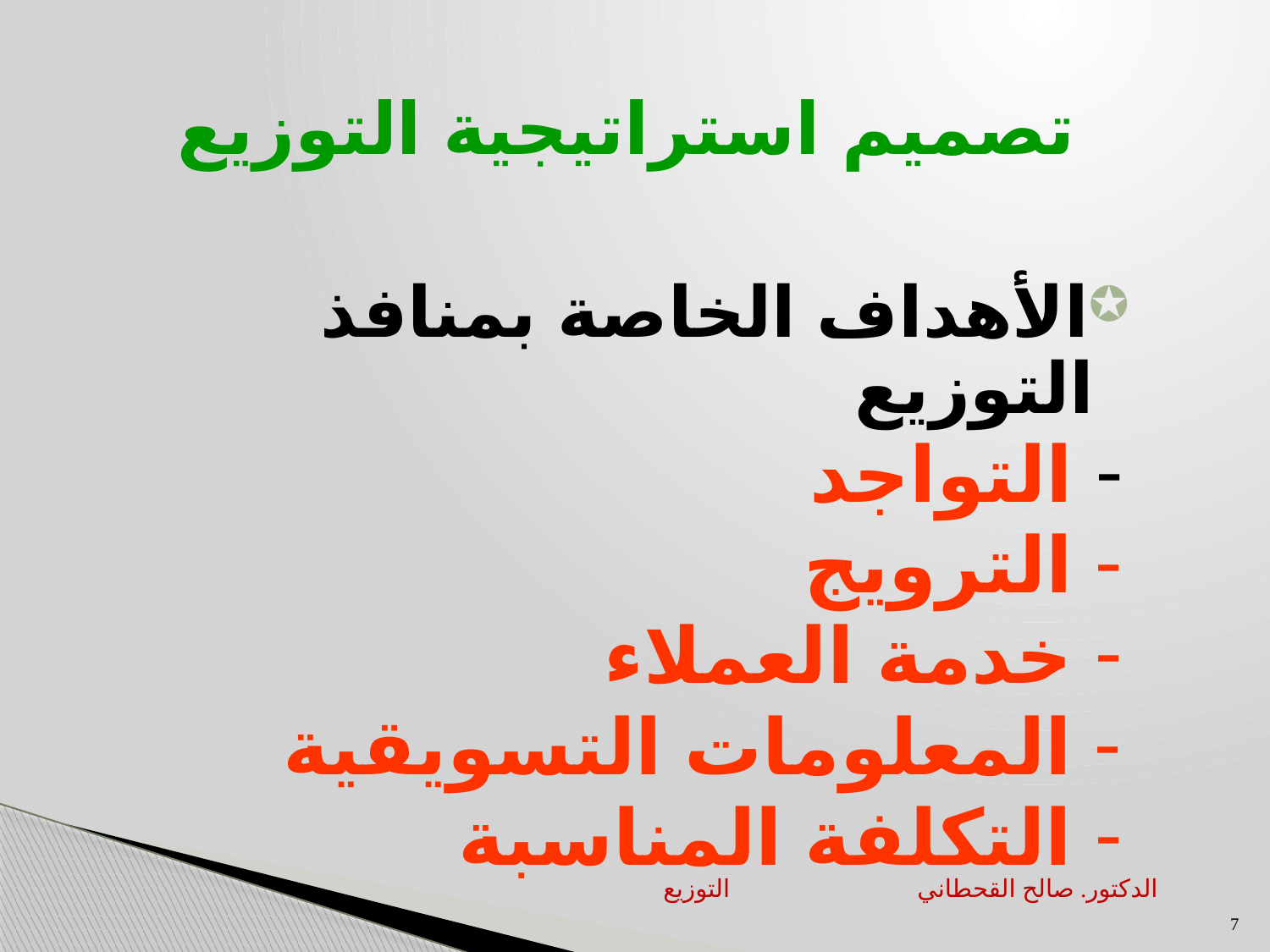

# تصميم استراتيجية التوزيع
الأهداف الخاصة بمنافذ التوزيع
- التواجد
- الترويج
- خدمة العملاء
- المعلومات التسويقية
- التكلفة المناسبة
التوزيع		الدكتور. صالح القحطاني

7